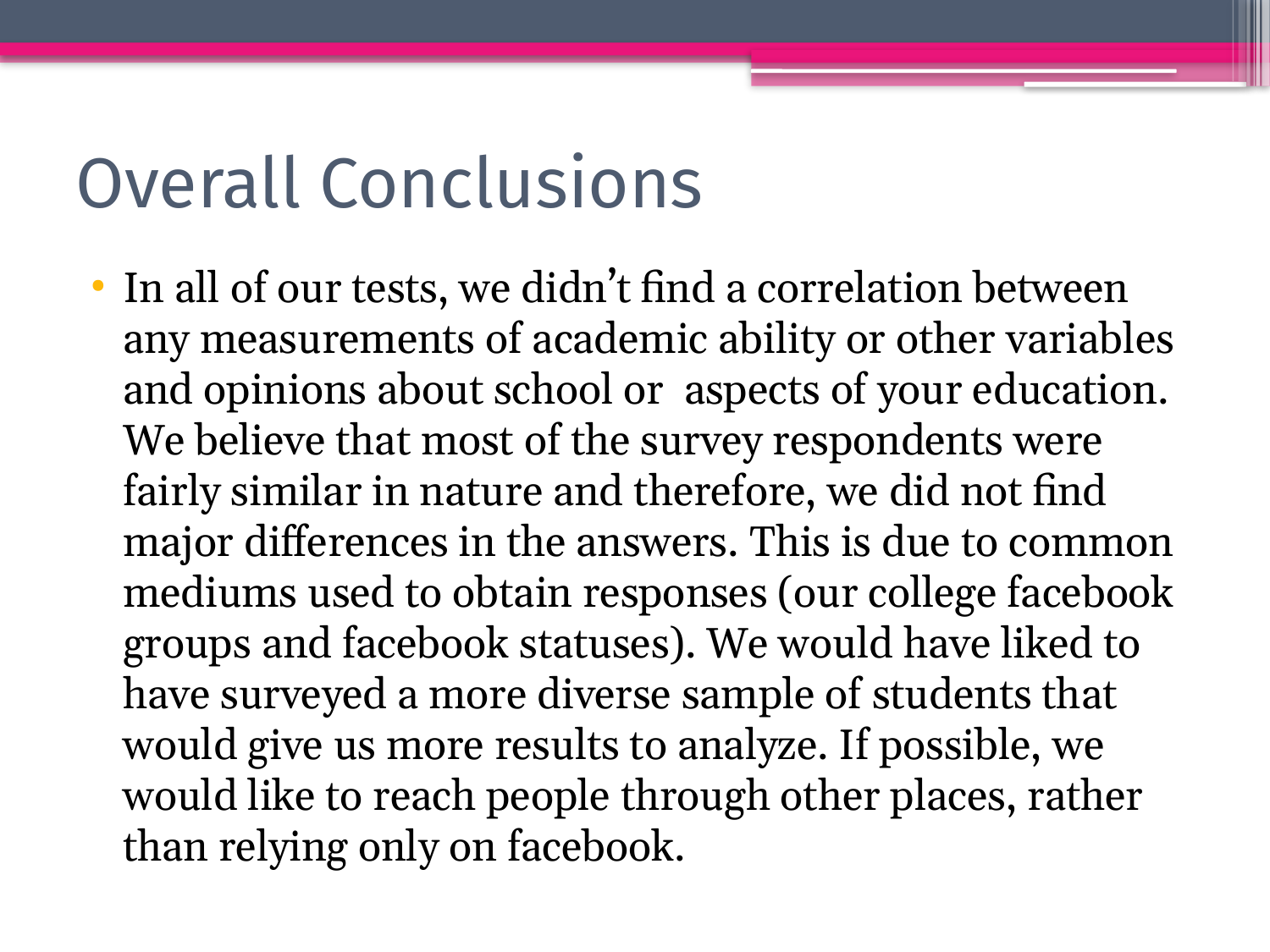

# Overall Conclusions
In all of our tests, we didn’t find a correlation between any measurements of academic ability or other variables and opinions about school or  aspects of your education. We believe that most of the survey respondents were fairly similar in nature and therefore, we did not find major differences in the answers. This is due to common mediums used to obtain responses (our college facebook groups and facebook statuses). We would have liked to have surveyed a more diverse sample of students that would give us more results to analyze. If possible, we would like to reach people through other places, rather than relying only on facebook.